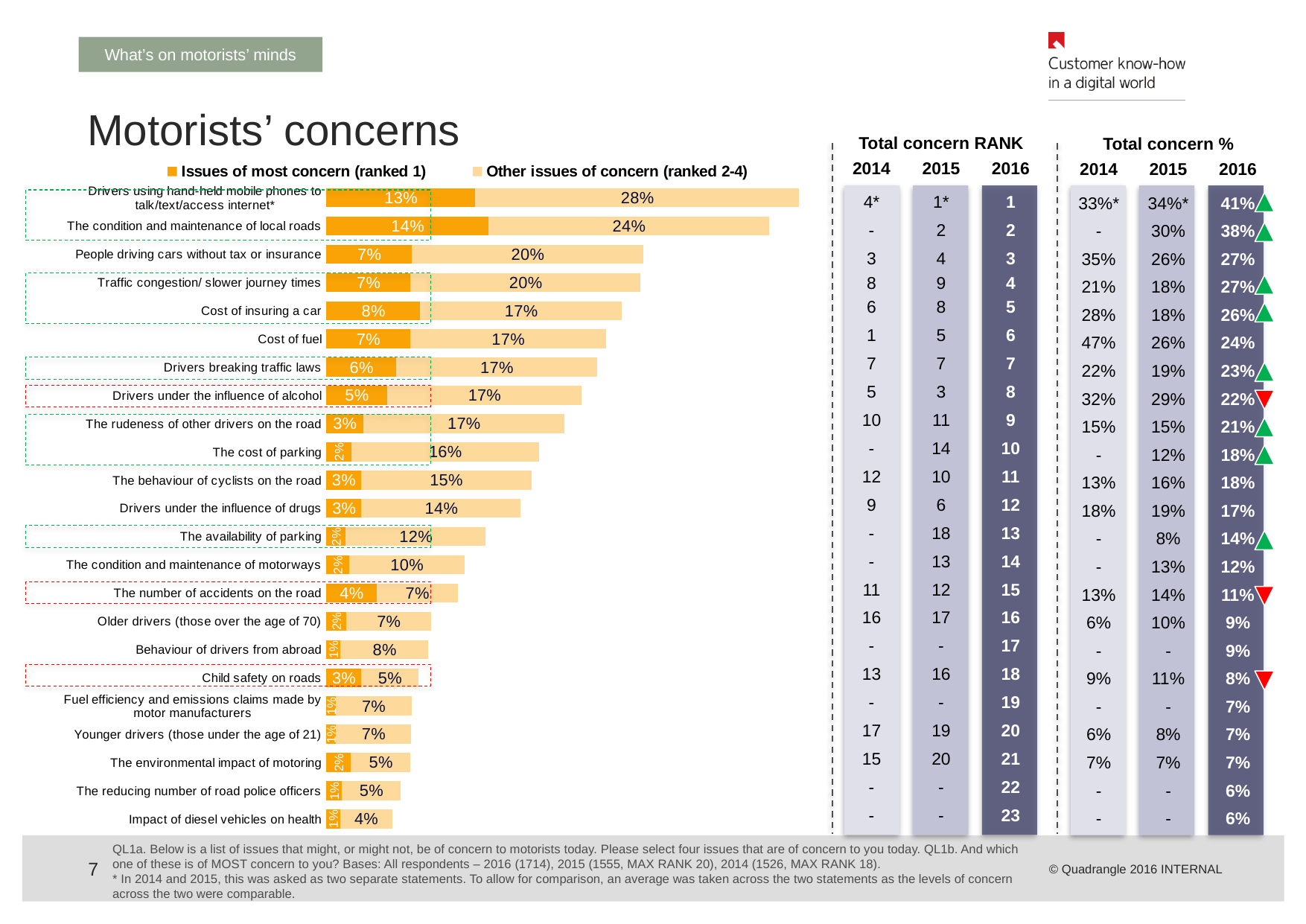

What’s on motorists’ minds
# Motorists’ concerns
| Total concern RANK |  |  |
| --- | --- | --- |
| 2014 | 2015 | 2016 |
|  |  |  |
| 4\* | 1\* | 1 |
| - | 2 | 2 |
| 3 | 4 | 3 |
| 8 | 9 | 4 |
| 6 | 8 | 5 |
| 1 | 5 | 6 |
| 7 | 7 | 7 |
| 5 | 3 | 8 |
| 10 | 11 | 9 |
| - | 14 | 10 |
| 12 | 10 | 11 |
| 9 | 6 | 12 |
| - | 18 | 13 |
| - | 13 | 14 |
| 11 | 12 | 15 |
| 16 | 17 | 16 |
| - | - | 17 |
| 13 | 16 | 18 |
| - | - | 19 |
| 17 | 19 | 20 |
| 15 | 20 | 21 |
| - | - | 22 |
| - | - | 23 |
| Total concern % |  |  |
| --- | --- | --- |
| 2014 | 2015 | 2016 |
|  |  |  |
| 33%\* | 34%\* | 41% |
| - | 30% | 38% |
| 35% | 26% | 27% |
| 21% | 18% | 27% |
| 28% | 18% | 26% |
| 47% | 26% | 24% |
| 22% | 19% | 23% |
| 32% | 29% | 22% |
| 15% | 15% | 21% |
| - | 12% | 18% |
| 13% | 16% | 18% |
| 18% | 19% | 17% |
| - | 8% | 14% |
| - | 13% | 12% |
| 13% | 14% | 11% |
| 6% | 10% | 9% |
| - | - | 9% |
| 9% | 11% | 8% |
| - | - | 7% |
| 6% | 8% | 7% |
| 7% | 7% | 7% |
| - | - | 6% |
| - | - | 6% |

### Chart

| Category | Issues of most concern (ranked 1) | Other issues of concern (ranked 2-4) |
|---|---|---|
| Impact of diesel vehicles on health | 0.01190860962880004 | 0.04497602001531013 |
| The reducing number of road police officers | 0.013553638550789998 | 0.05063121752385 |
| The environmental impact of motoring | 0.021219553373930004 | 0.051506596620939996 |
| Younger drivers (those under the age of 21) | 0.008066976605943023 | 0.065311763721667 |
| Fuel efficiency and emissions claims made by motor manufacturers | 0.008166404828900046 | 0.06552993171658 |
| Child safety on roads | 0.03012772588494 | 0.04959986995568 |
| Behaviour of drivers from abroad | 0.01218702265541 | 0.07624042600787001 |
| Older drivers (those over the age of 70) | 0.01736735442502 | 0.07317563650778 |
| The number of accidents on the road | 0.043609830024179945 | 0.07003007689162002 |
| The condition and maintenance of motorways | 0.01972352676306007 | 0.09987576664664025 |
| The availability of parking | 0.01686710946007005 | 0.12100456740883017 |
| Drivers under the influence of drugs | 0.03039114474813 | 0.13796950649237058 |
| The behaviour of cyclists on the road | 0.029890689748199997 | 0.147650537696 |
| The cost of parking | 0.021653491464460016 | 0.16258491115984 |
| The rudeness of other drivers on the road | 0.03178525772219008 | 0.17453684050201052 |
| Drivers under the influence of alcohol | 0.05241222075427018 | 0.16888095454552998 |
| Drivers breaking traffic laws | 0.06056542838564 | 0.17374151390156 |
| Cost of fuel | 0.07264505899199986 | 0.16935751223280002 |
| Cost of insuring a car | 0.08130824904309 | 0.17467517770390967 |
| Traffic congestion/ slower journey times | 0.07289449886081015 | 0.19933368621538997 |
| People driving cars without tax or insurance | 0.07411757335439013 | 0.20033917031031 |
| The condition and maintenance of local roads | 0.14054559128250024 | 0.2427643505725007 |
| Drivers using hand-held mobile phones to talk/text/access internet* | 0.12899304344330037 | 0.28028396565119995 |

QL1a. Below is a list of issues that might, or might not, be of concern to motorists today. Please select four issues that are of concern to you today. QL1b. And which one of these is of MOST concern to you? Bases: All respondents – 2016 (1714), 2015 (1555, MAX RANK 20), 2014 (1526, MAX RANK 18).
* In 2014 and 2015, this was asked as two separate statements. To allow for comparison, an average was taken across the two statements as the levels of concern across the two were comparable.